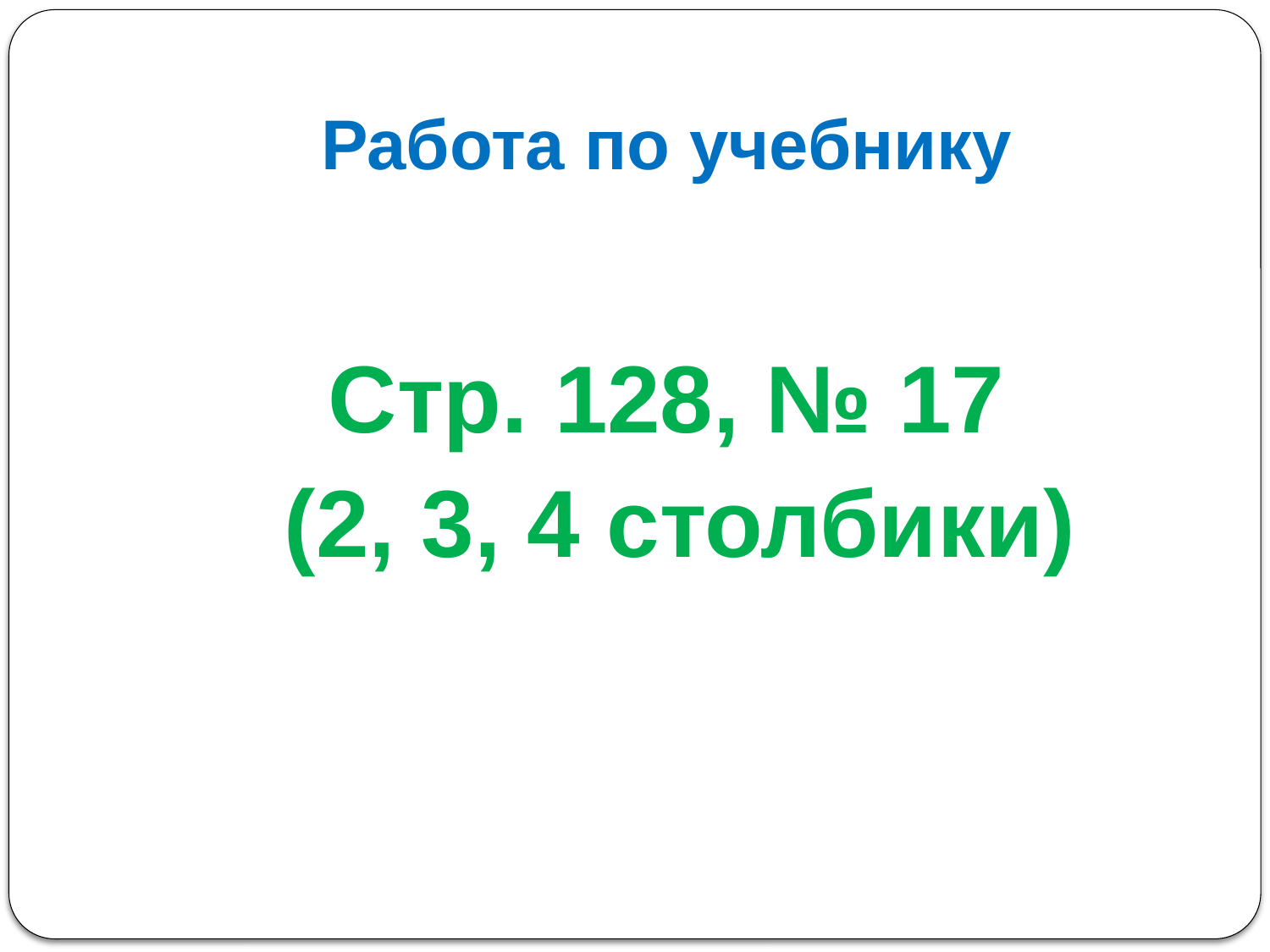

# Работа по учебнику

Стр. 128, № 17
 (2, 3, 4 столбики)